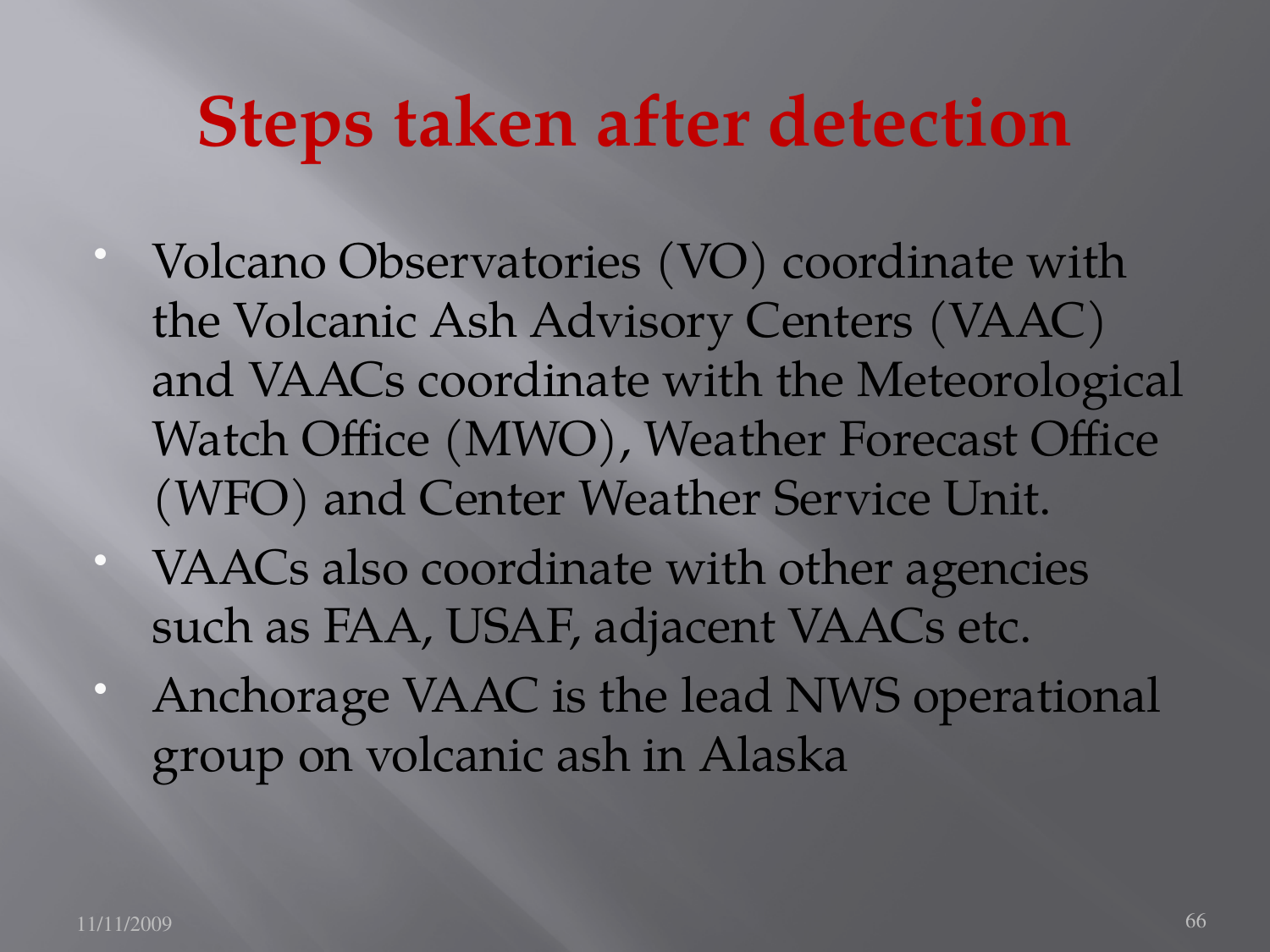

# Steps taken after detection
Volcano Observatories (VO) coordinate with the Volcanic Ash Advisory Centers (VAAC) and VAACs coordinate with the Meteorological Watch Office (MWO), Weather Forecast Office (WFO) and Center Weather Service Unit.
VAACs also coordinate with other agencies such as FAA, USAF, adjacent VAACs etc.
Anchorage VAAC is the lead NWS operational group on volcanic ash in Alaska
11/11/2009
66